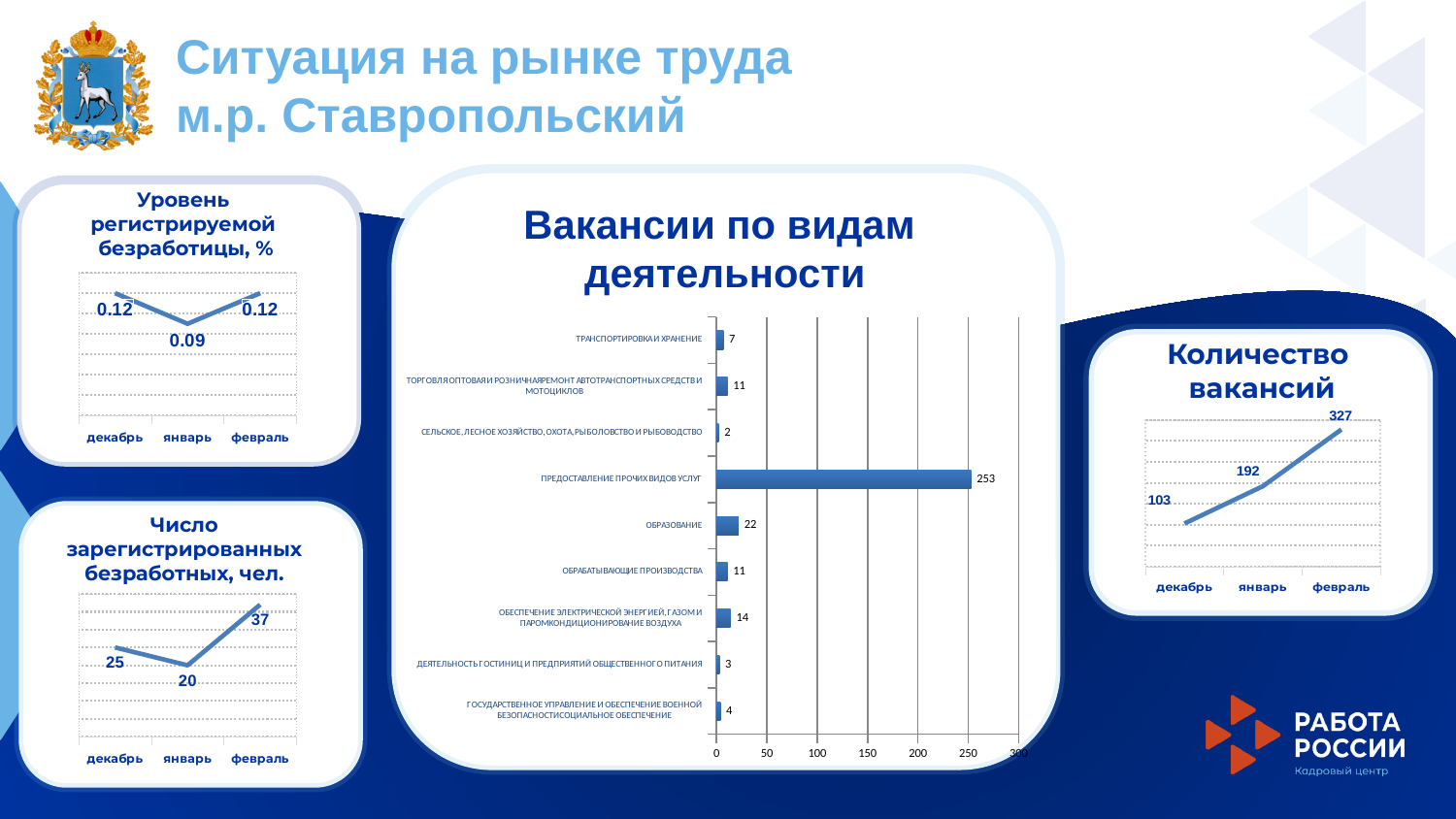

Ситуация на рынке труда
м.р. Ставропольский

Уровень
регистрируемой
безработицы, %
Вакансии по видам
деятельности

### Chart

| Category | Уровень |
|---|---|
| декабрь | 0.12 |
| январь | 0.09 |
| февраль | 0.12 |

### Chart

| Category | Столбец2 |
|---|---|
| ГОСУДАРСТВЕННОЕ УПРАВЛЕНИЕ И ОБЕСПЕЧЕНИЕ ВОЕННОЙ БЕЗОПАСНОСТИСОЦИАЛЬНОЕ ОБЕСПЕЧЕНИЕ | 4.0 |
| ДЕЯТЕЛЬНОСТЬ ГОСТИНИЦ И ПРЕДПРИЯТИЙ ОБЩЕСТВЕННОГО ПИТАНИЯ | 3.0 |
| ОБЕСПЕЧЕНИЕ ЭЛЕКТРИЧЕСКОЙ ЭНЕРГИЕЙ, ГАЗОМ И ПАРОМКОНДИЦИОНИРОВАНИЕ ВОЗДУХА | 14.0 |
| ОБРАБАТЫВАЮЩИЕ ПРОИЗВОДСТВА | 11.0 |
| ОБРАЗОВАНИЕ | 22.0 |
| ПРЕДОСТАВЛЕНИЕ ПРОЧИХ ВИДОВ УСЛУГ | 253.0 |
| СЕЛЬСКОЕ, ЛЕСНОЕ ХОЗЯЙСТВО, ОХОТА, РЫБОЛОВСТВО И РЫБОВОДСТВО | 2.0 |
| ТОРГОВЛЯ ОПТОВАЯ И РОЗНИЧНАЯРЕМОНТ АВТОТРАНСПОРТНЫХ СРЕДСТВ И МОТОЦИКЛОВ | 11.0 |
| ТРАНСПОРТИРОВКА И ХРАНЕНИЕ | 7.0 |
Количество
вакансий

### Chart

| Category | Ряд 1 |
|---|---|
| декабрь | 103.0 |
| январь | 192.0 |
| февраль | 327.0 |
Число
зарегистрированных
безработных, чел.

### Chart

| Category | Ряд 1 |
|---|---|
| декабрь | 25.0 |
| январь | 20.0 |
| февраль | 37.0 |